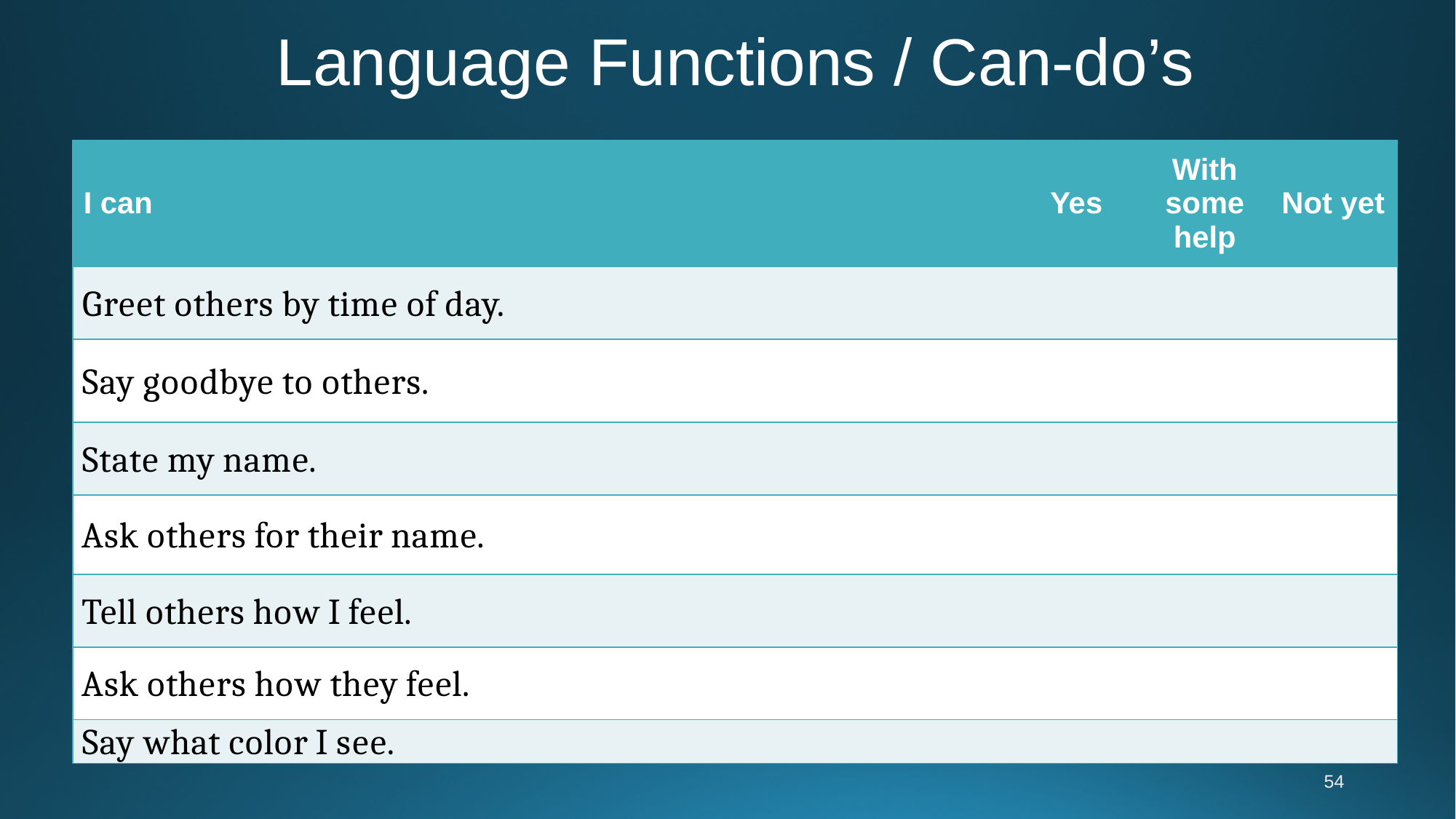

# Language Functions / Can-do’s
| I can | Yes | With some help | Not yet |
| --- | --- | --- | --- |
| Greet others by time of day. |  |  |  |
| Say goodbye to others. |  |  |  |
| State my name. |  |  |  |
| Ask others for their name. |  |  |  |
| Tell others how I feel. |  |  |  |
| Ask others how they feel. |  |  |  |
| Say what color I see. |  |  |  |
54